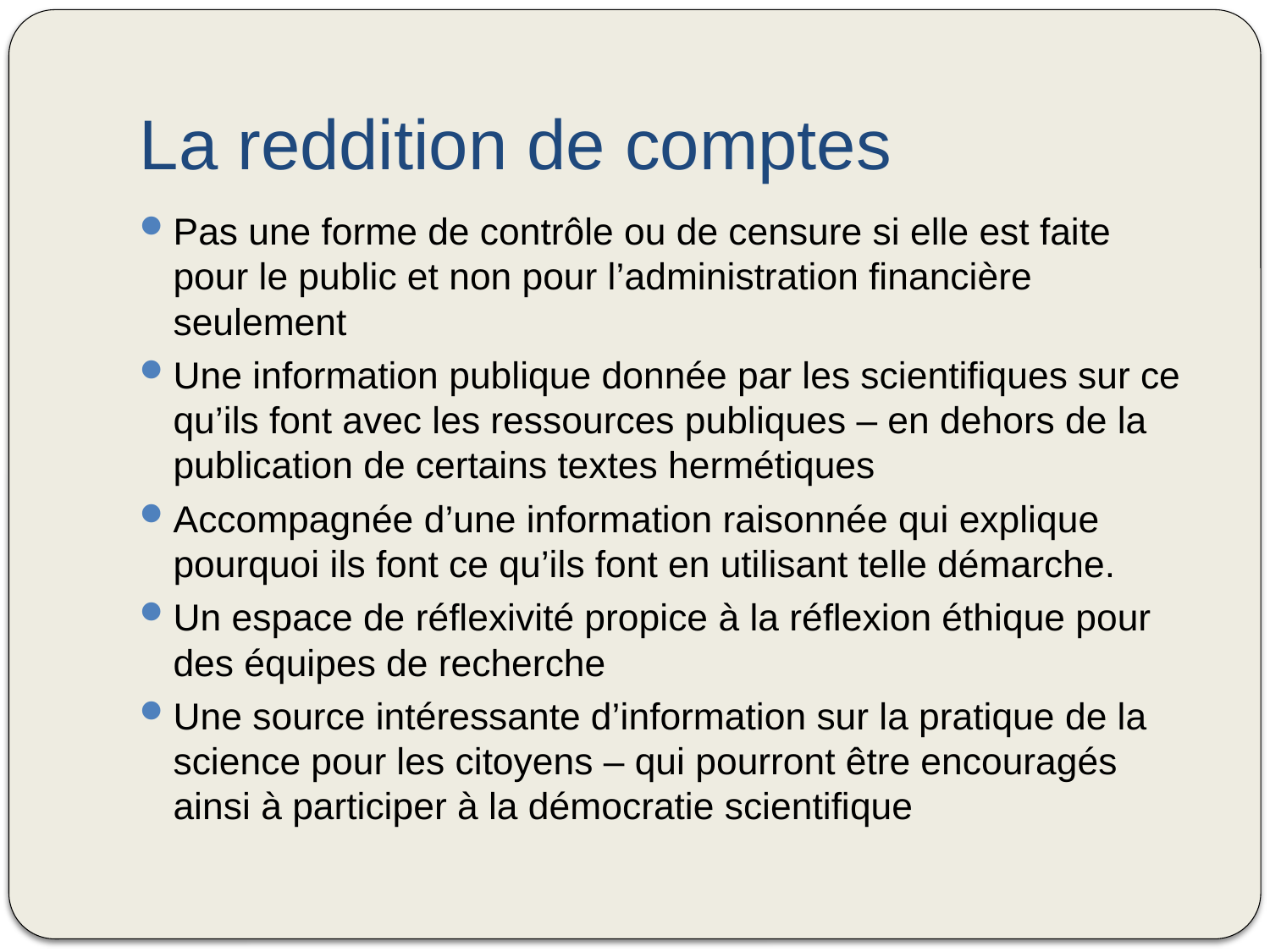

# La reddition de comptes
Pas une forme de contrôle ou de censure si elle est faite pour le public et non pour l’administration financière seulement
Une information publique donnée par les scientifiques sur ce qu’ils font avec les ressources publiques – en dehors de la publication de certains textes hermétiques
Accompagnée d’une information raisonnée qui explique pourquoi ils font ce qu’ils font en utilisant telle démarche.
Un espace de réflexivité propice à la réflexion éthique pour des équipes de recherche
Une source intéressante d’information sur la pratique de la science pour les citoyens – qui pourront être encouragés ainsi à participer à la démocratie scientifique